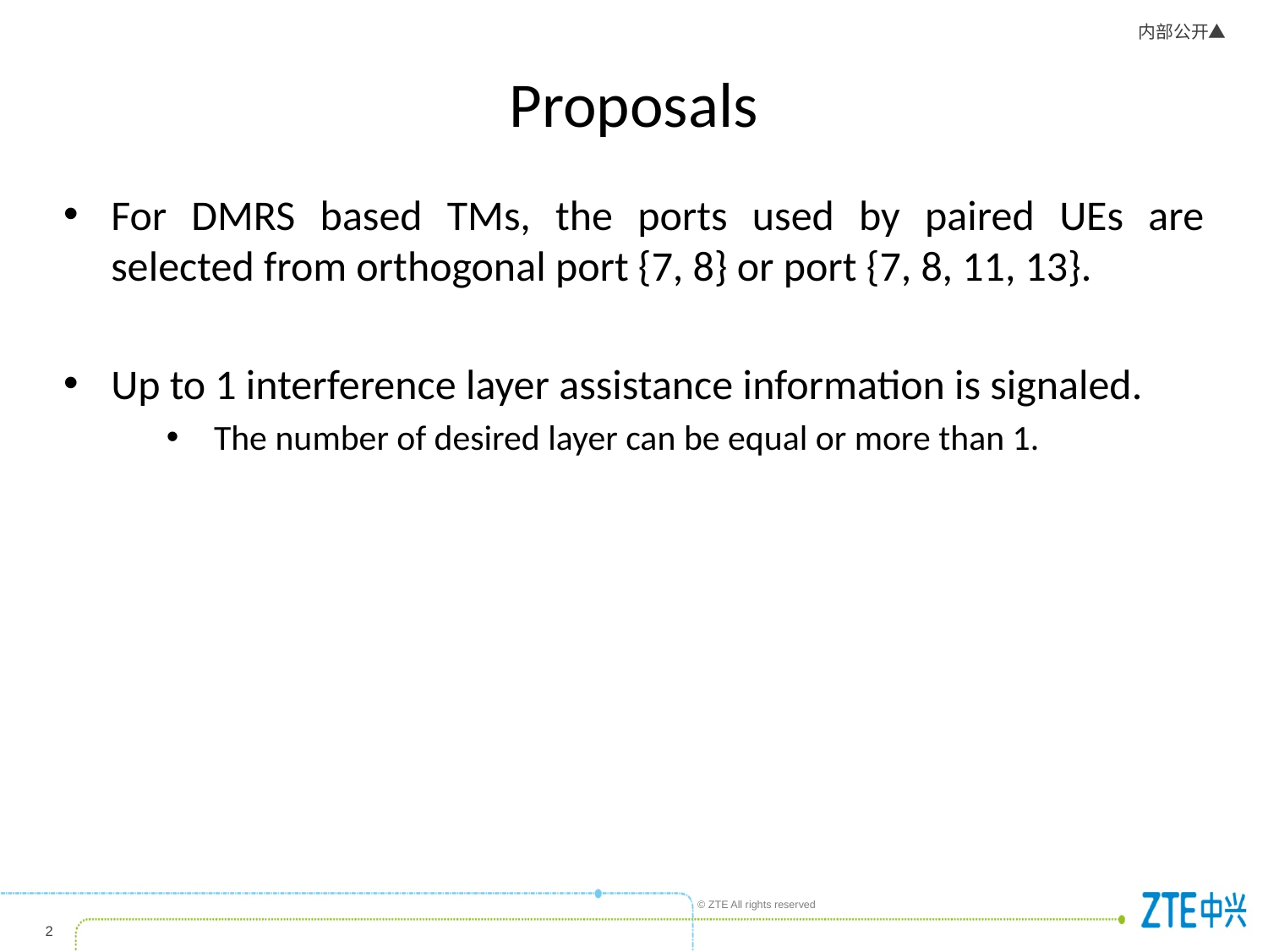

# Proposals

For DMRS based TMs, the ports used by paired UEs are selected from orthogonal port {7, 8} or port {7, 8, 11, 13}.

Up to 1 interference layer assistance information is signaled.
The number of desired layer can be equal or more than 1.